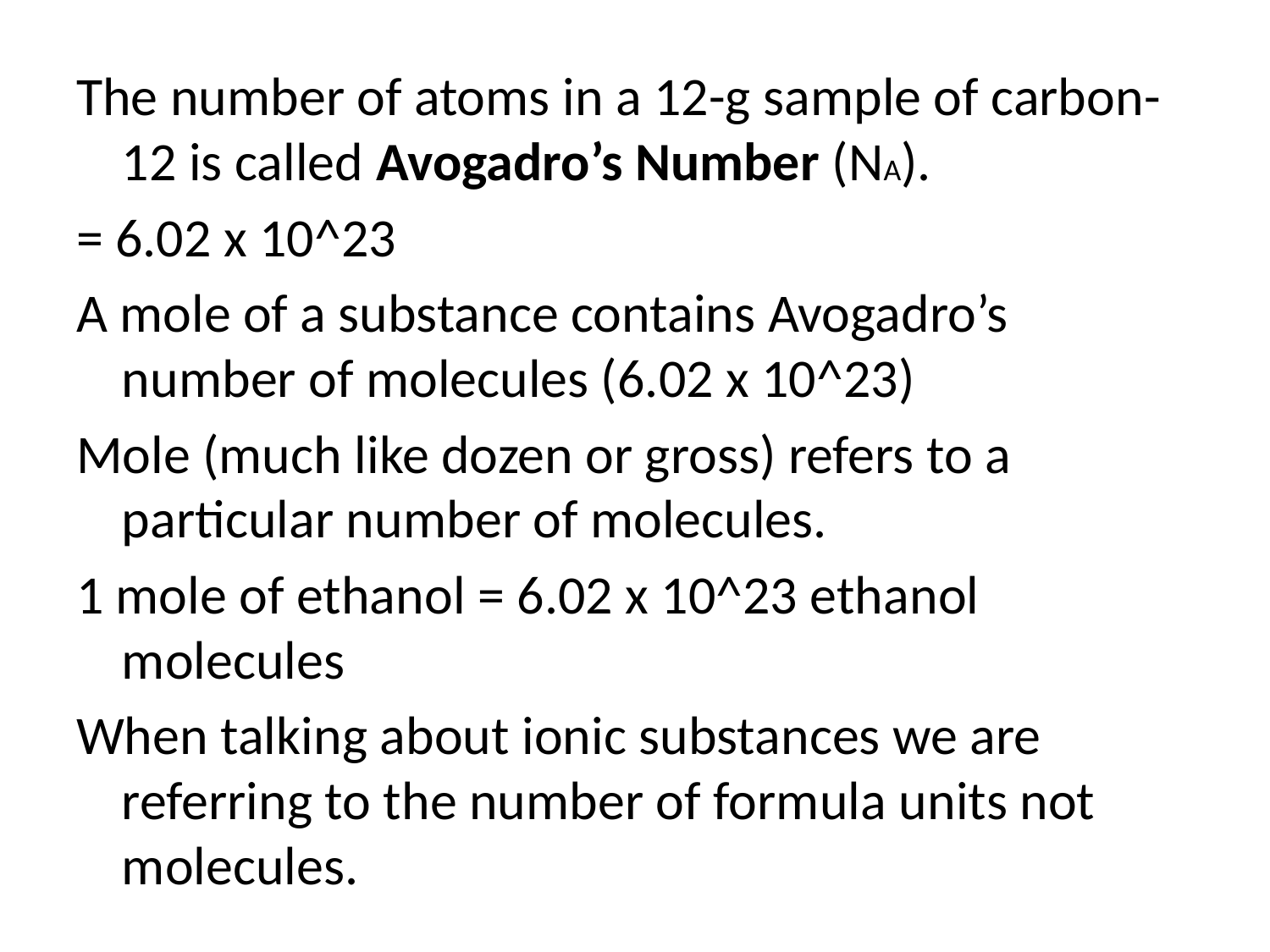

The number of atoms in a 12-g sample of carbon-12 is called Avogadro’s Number (NA).
= 6.02 x 10^23
A mole of a substance contains Avogadro’s number of molecules (6.02 x 10^23)
Mole (much like dozen or gross) refers to a particular number of molecules.
1 mole of ethanol = 6.02 x 10^23 ethanol molecules
When talking about ionic substances we are referring to the number of formula units not molecules.